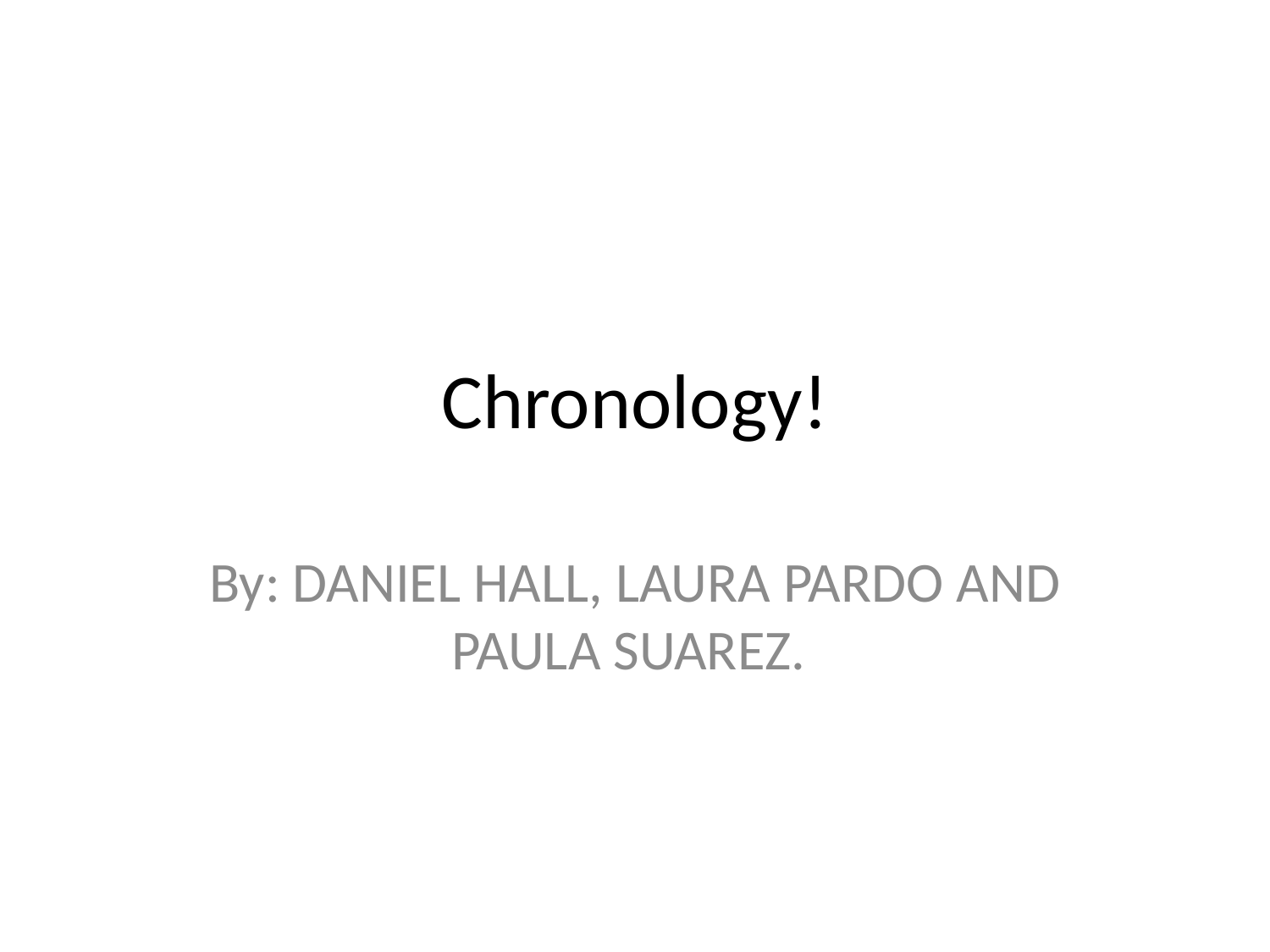

# Chronology!
By: DANIEL HALL, LAURA PARDO AND PAULA SUAREZ.